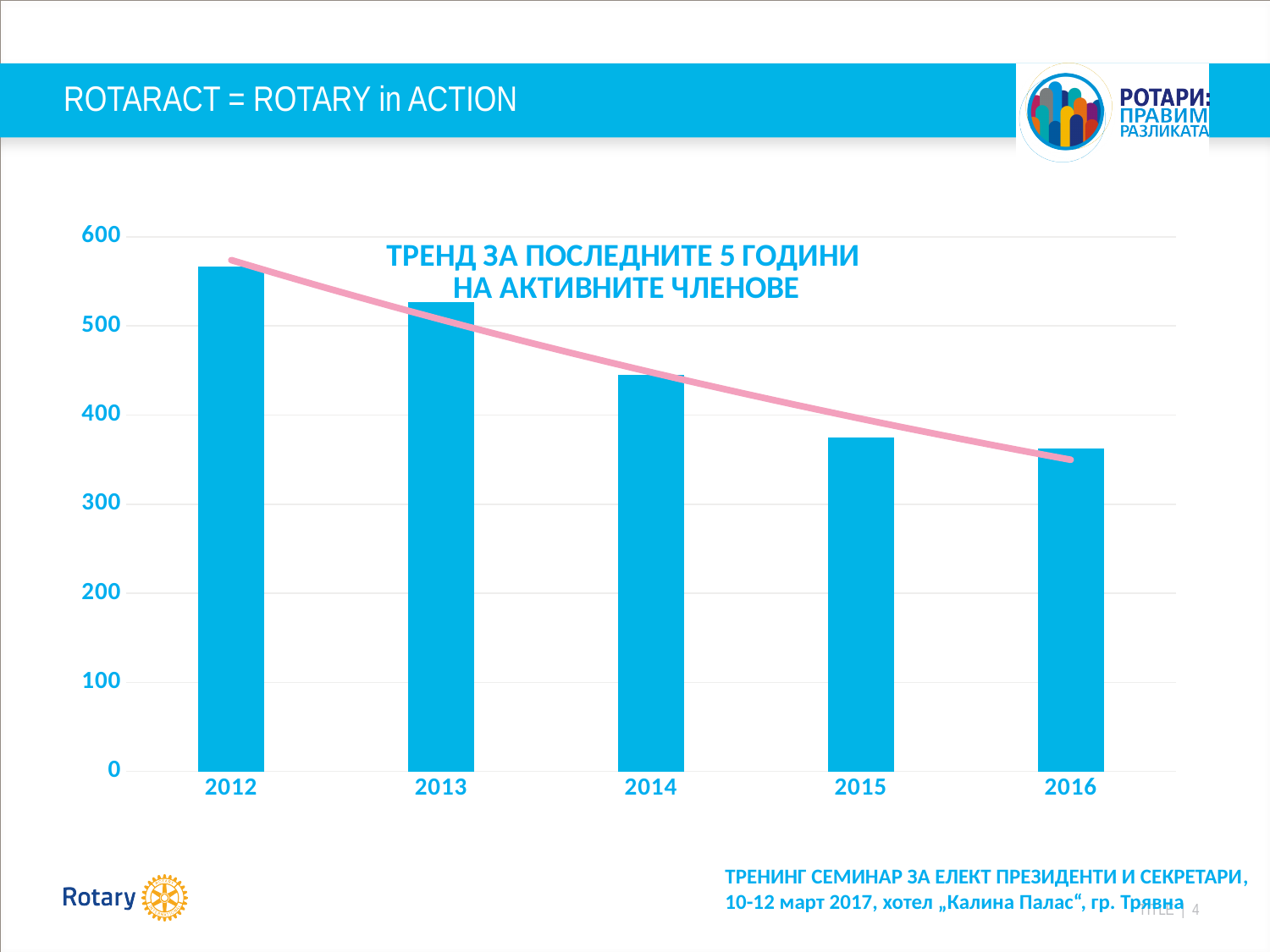

# ROTARACT = ROTARY in ACTION

### Chart: ТРЕНД ЗА ПОСЛЕДНИТЕ 5 ГОДИНИ НА АКТИВНИТЕ ЧЛЕНОВЕ

| Category | АКТИВНИ ЧЛЕНОВЕ |
|---|---|
| 2012 | 567.0 |
| 2013 | 527.0 |
| 2014 | 445.0 |
| 2015 | 375.0 |
| 2016 | 362.0 |